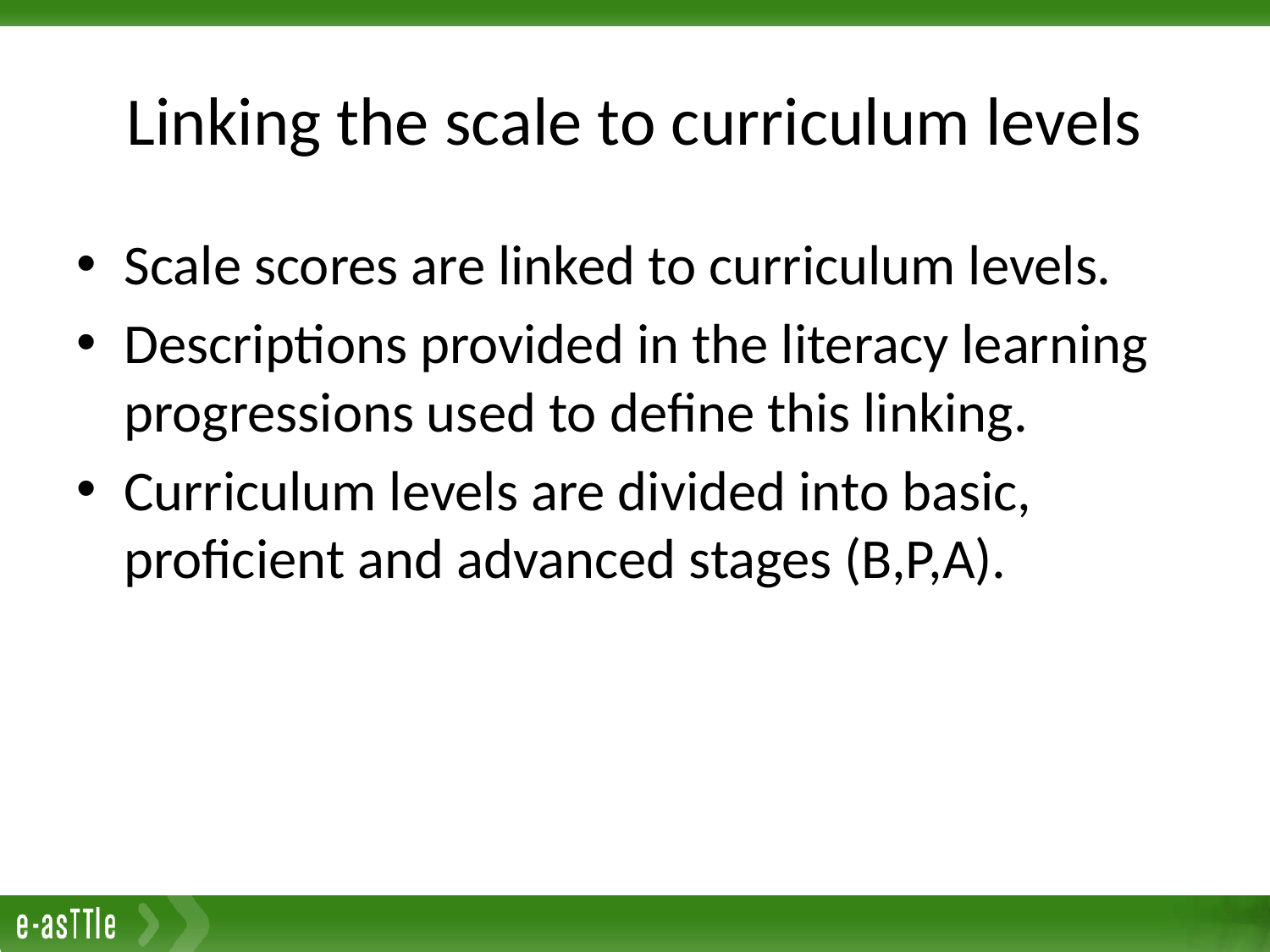

# Linking the scale to curriculum levels
Scale scores are linked to curriculum levels.
Descriptions provided in the literacy learning progressions used to define this linking.
Curriculum levels are divided into basic, proficient and advanced stages (B,P,A).